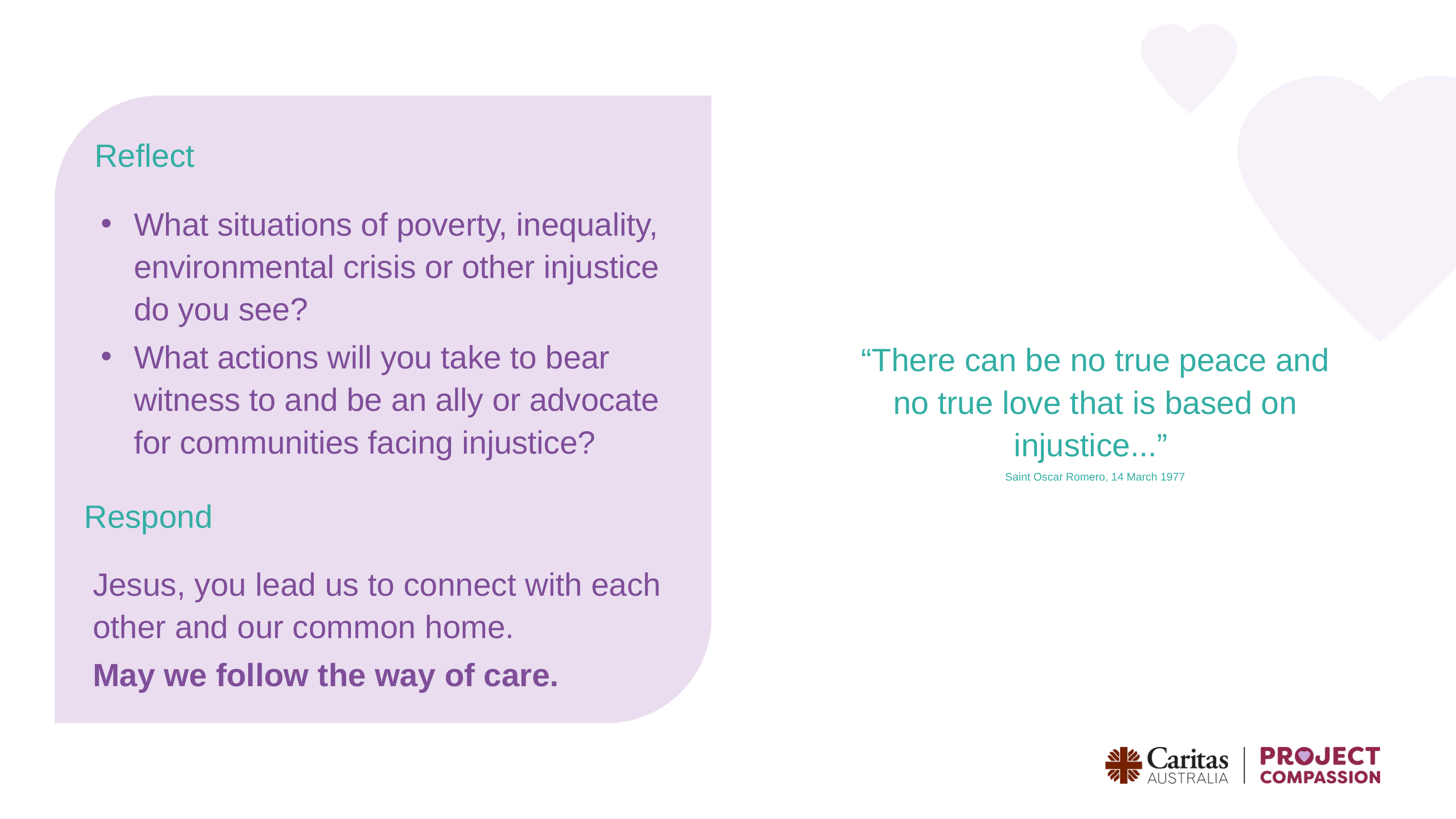

Reflect
What situations of poverty, inequality, environmental crisis or other injustice do you see?
What actions will you take to bear witness to and be an ally or advocate for communities facing injustice?
“There can be no true peace and no true love that is based on injustice...”
Saint Oscar Romero, 14 March 1977
Respond
Jesus, you lead us to connect with each other and our common home.
May we follow the way of care.